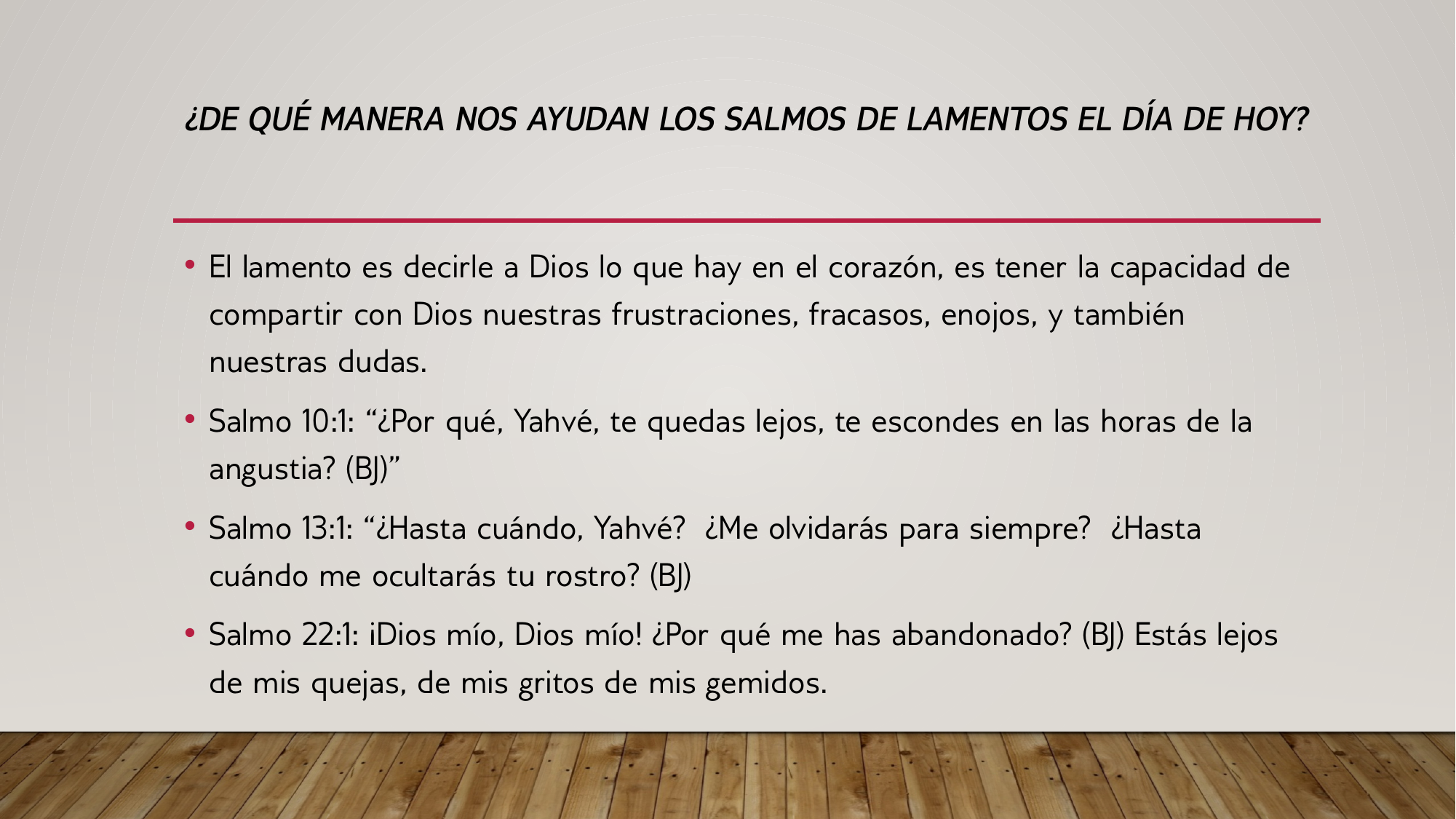

# ¿De qué manera nos ayudan los salmos de lamentos el día de hoy?
El lamento es decirle a Dios lo que hay en el corazón, es tener la capacidad de compartir con Dios nuestras frustraciones, fracasos, enojos, y también nuestras dudas.
Salmo 10:1: “¿Por qué, Yahvé, te quedas lejos, te escondes en las horas de la angustia? (BJ)”
Salmo 13:1: “¿Hasta cuándo, Yahvé?  ¿Me olvidarás para siempre?  ¿Hasta cuándo me ocultarás tu rostro? (BJ)
Salmo 22:1: ¡Dios mío, Dios mío! ¿Por qué me has abandonado? (BJ) Estás lejos de mis quejas, de mis gritos de mis gemidos.